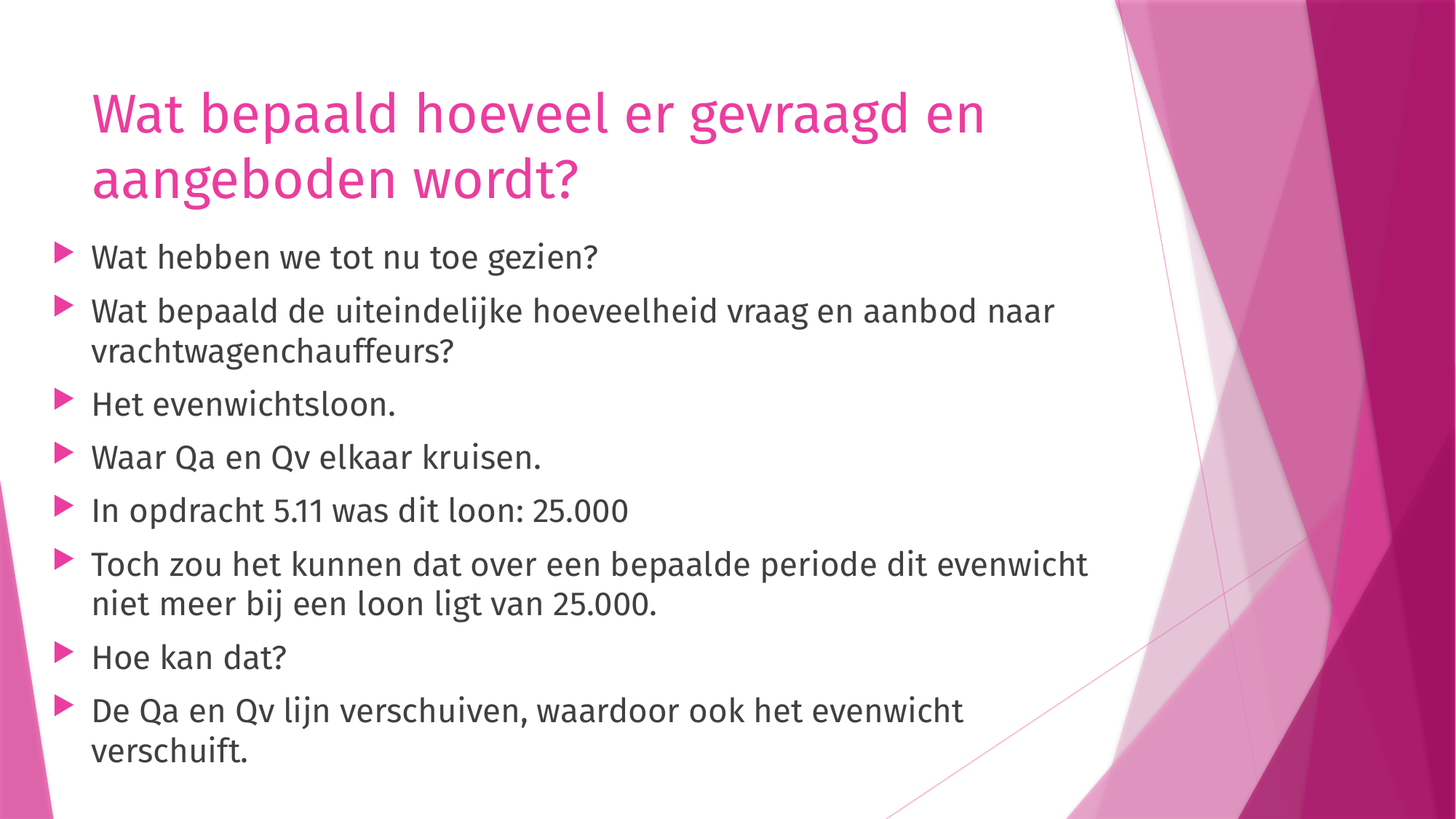

# Wat bepaald hoeveel er gevraagd en aangeboden wordt?
Wat hebben we tot nu toe gezien?
Wat bepaald de uiteindelijke hoeveelheid vraag en aanbod naar vrachtwagenchauffeurs?
Het evenwichtsloon.
Waar Qa en Qv elkaar kruisen.
In opdracht 5.11 was dit loon: 25.000
Toch zou het kunnen dat over een bepaalde periode dit evenwicht niet meer bij een loon ligt van 25.000.
Hoe kan dat?
De Qa en Qv lijn verschuiven, waardoor ook het evenwicht verschuift.